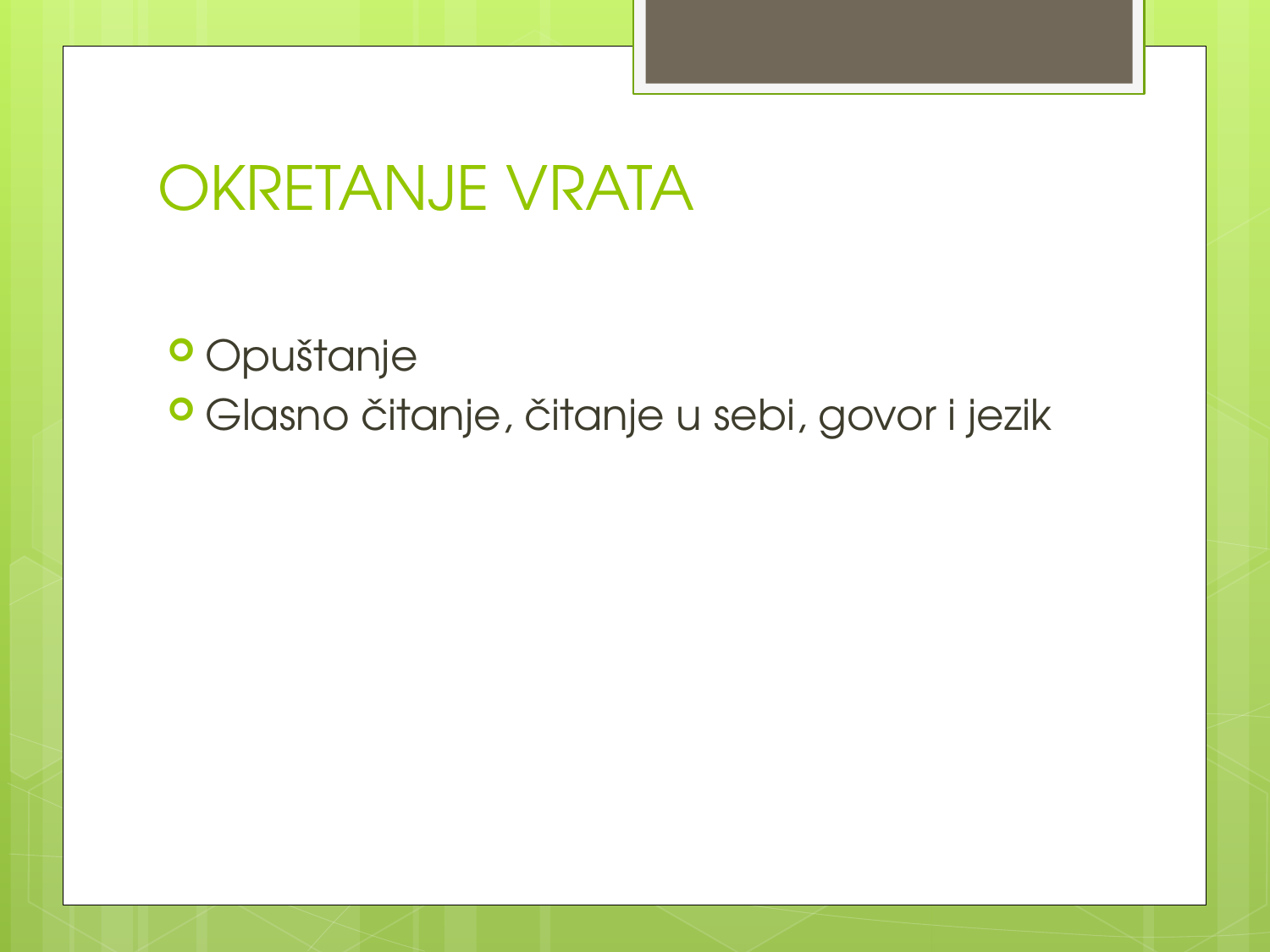

# OKRETANJE VRATA
Opuštanje
Glasno čitanje, čitanje u sebi, govor i jezik